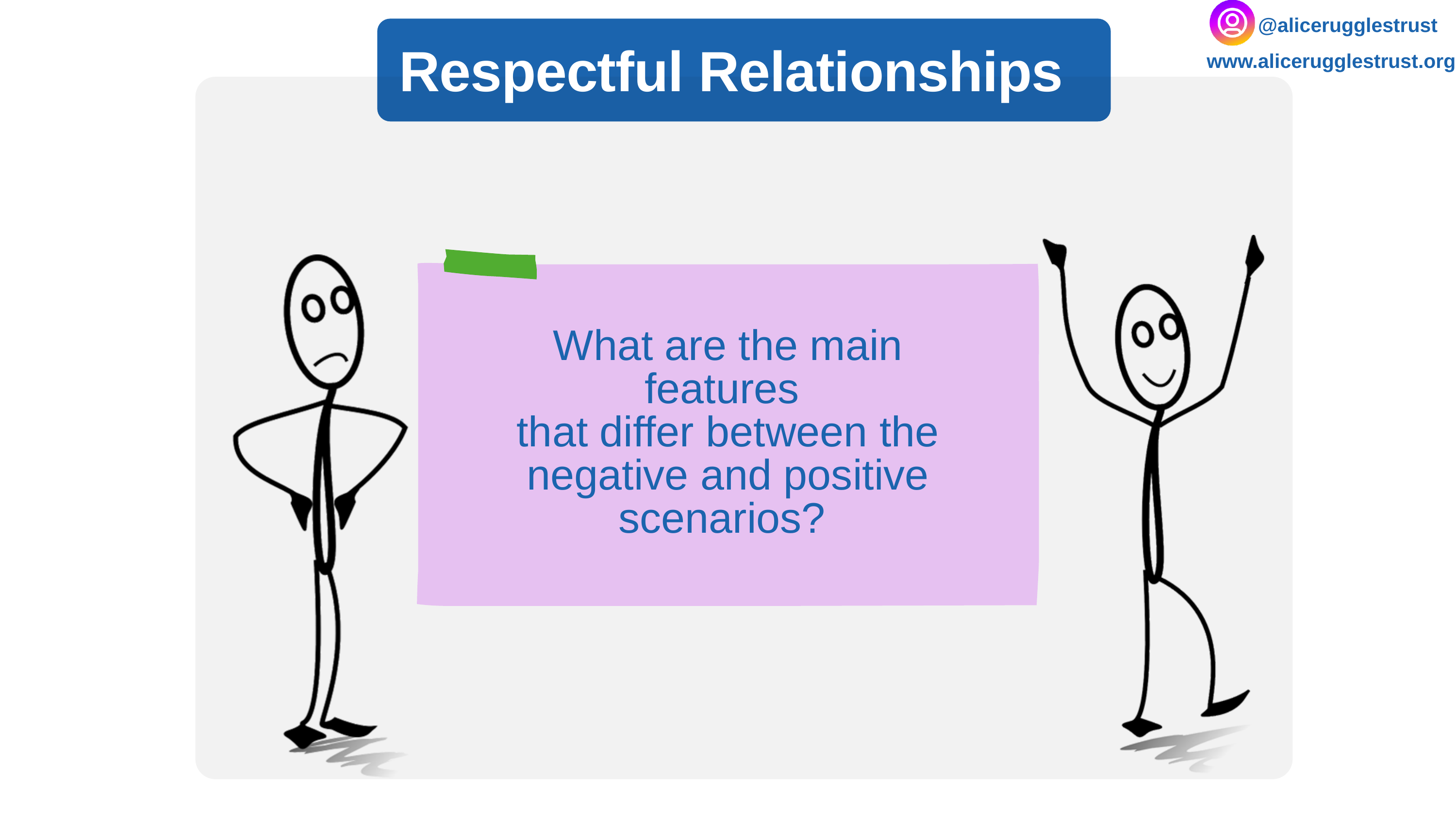

@alicerugglestrust

Respectful Relationships
www.alicerugglestrust.org

What are the main features
that differ between the
negative and positive scenarios?